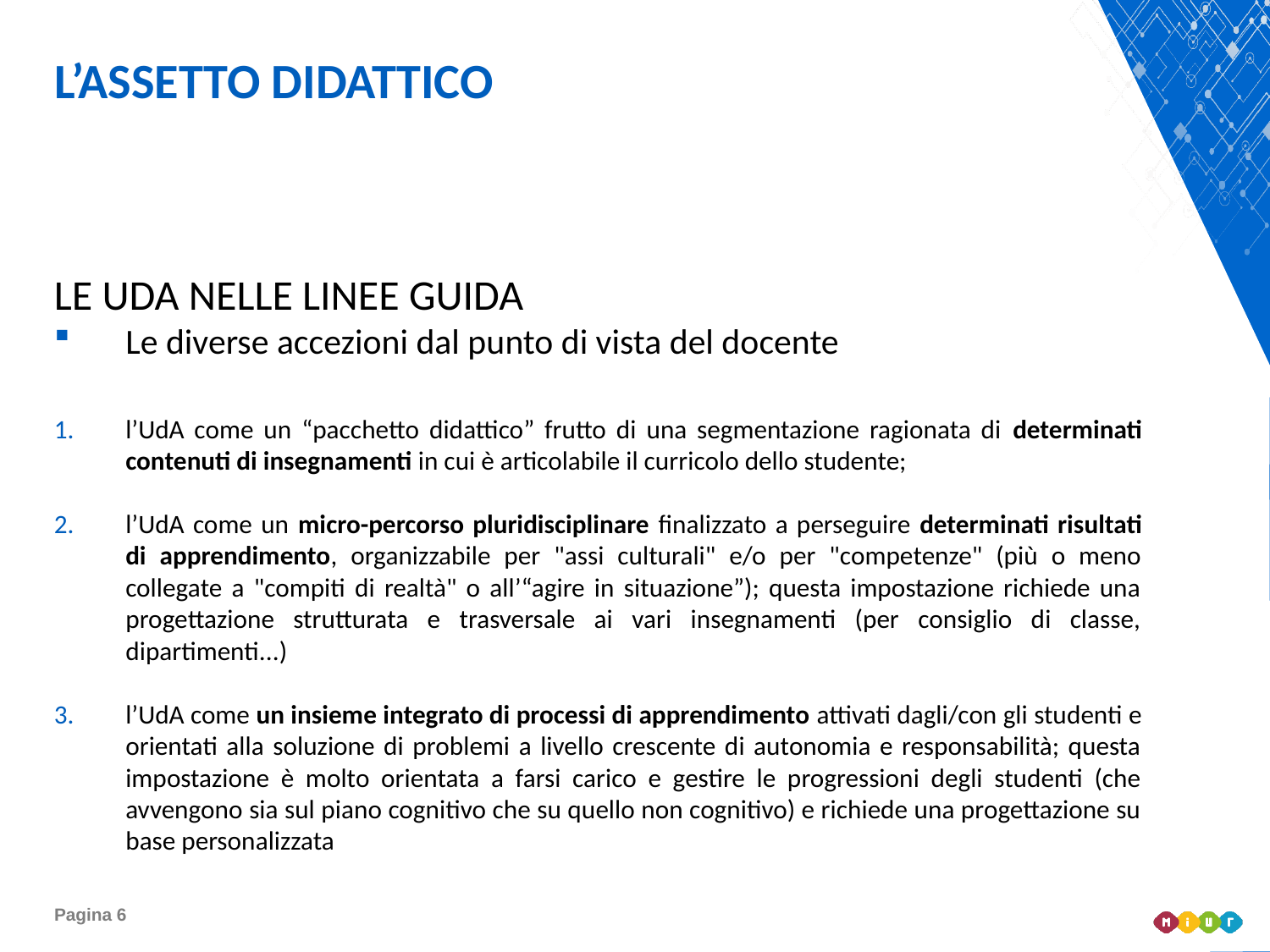

L’ASSETTO DIDATTICO
LE UDA NELLE LINEE GUIDA
Le diverse accezioni dal punto di vista del docente

l’UdA come un “pacchetto didattico” frutto di una segmentazione ragionata di determinati contenuti di insegnamenti in cui è articolabile il curricolo dello studente;

l’UdA come un micro-percorso pluridisciplinare finalizzato a perseguire determinati risultati di apprendimento, organizzabile per "assi culturali" e/o per "competenze" (più o meno collegate a "compiti di realtà" o all’“agire in situazione”); questa impostazione richiede una progettazione strutturata e trasversale ai vari insegnamenti (per consiglio di classe, dipartimenti...)

l’UdA come un insieme integrato di processi di apprendimento attivati dagli/con gli studenti e orientati alla soluzione di problemi a livello crescente di autonomia e responsabilità; questa impostazione è molto orientata a farsi carico e gestire le progressioni degli studenti (che avvengono sia sul piano cognitivo che su quello non cognitivo) e richiede una progettazione su base personalizzata